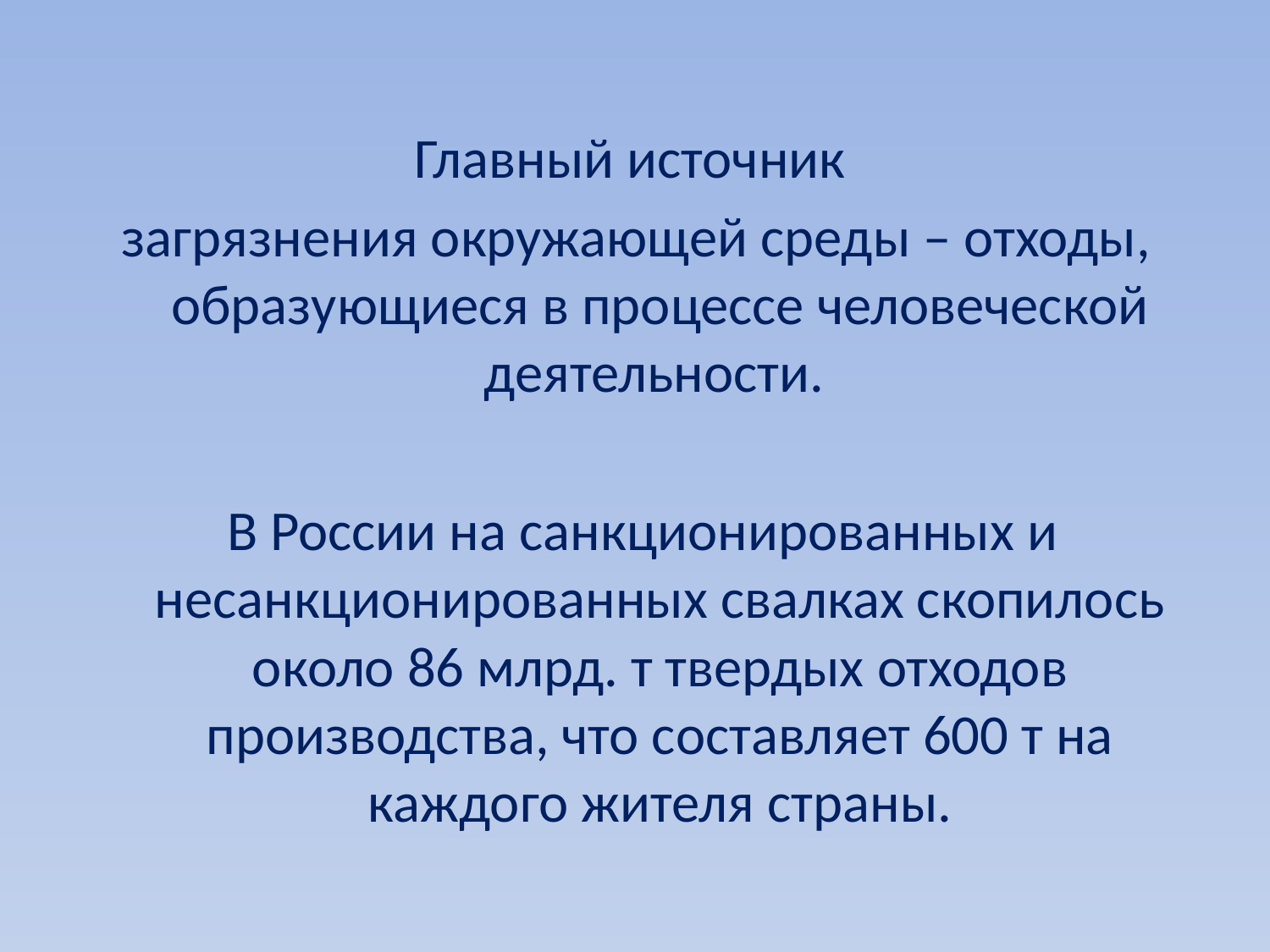

Главный источник
загрязнения окружающей среды – отходы, образующиеся в процессе человеческой деятельности.

 В России на санкционированных и несанкционированных свалках скопилось около 86 млрд. т твердых отходов производства, что составляет 600 т на каждого жителя страны.